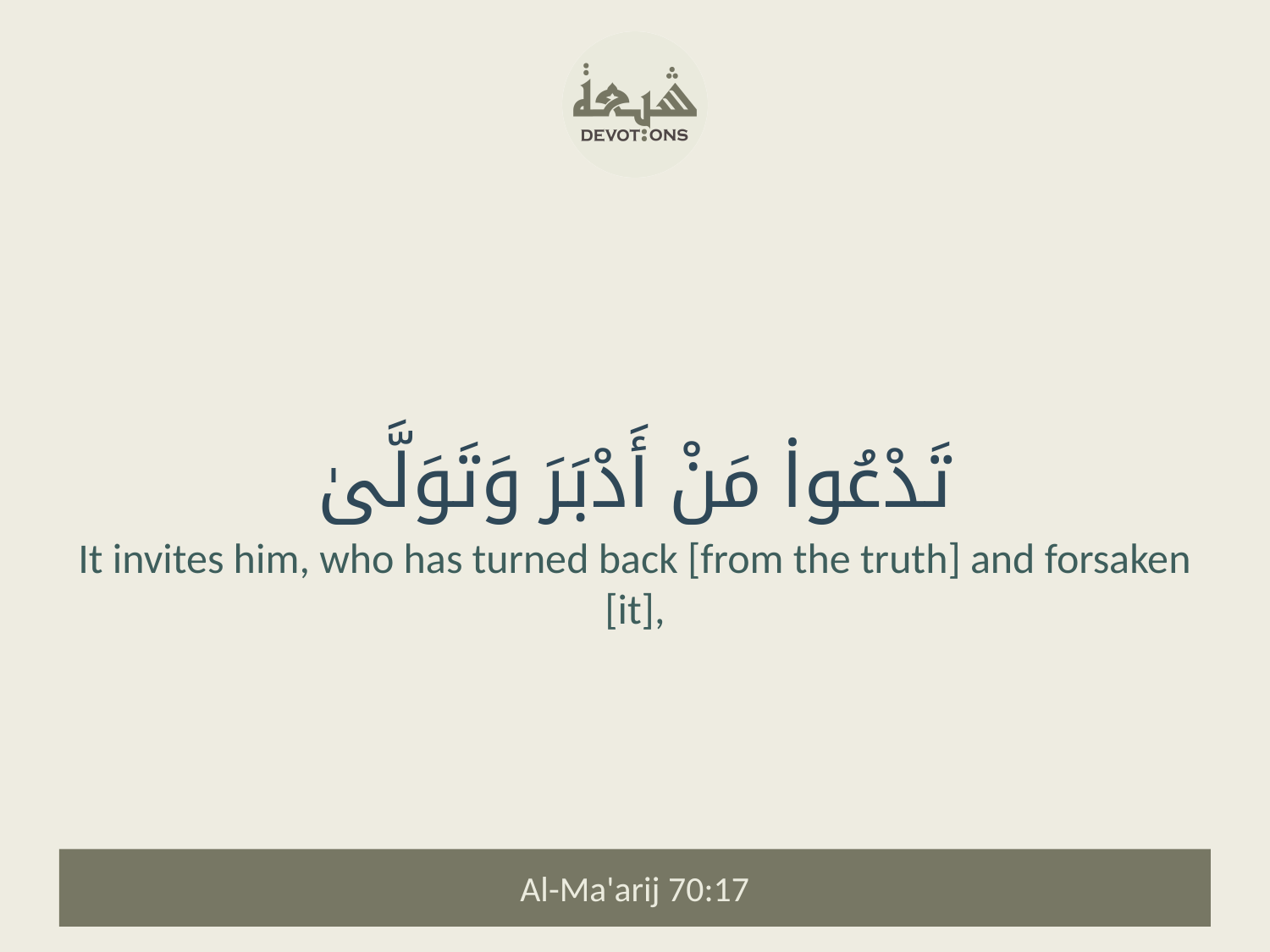

تَدْعُوا۟ مَنْ أَدْبَرَ وَتَوَلَّىٰ
It invites him, who has turned back [from the truth] and forsaken [it],
Al-Ma'arij 70:17